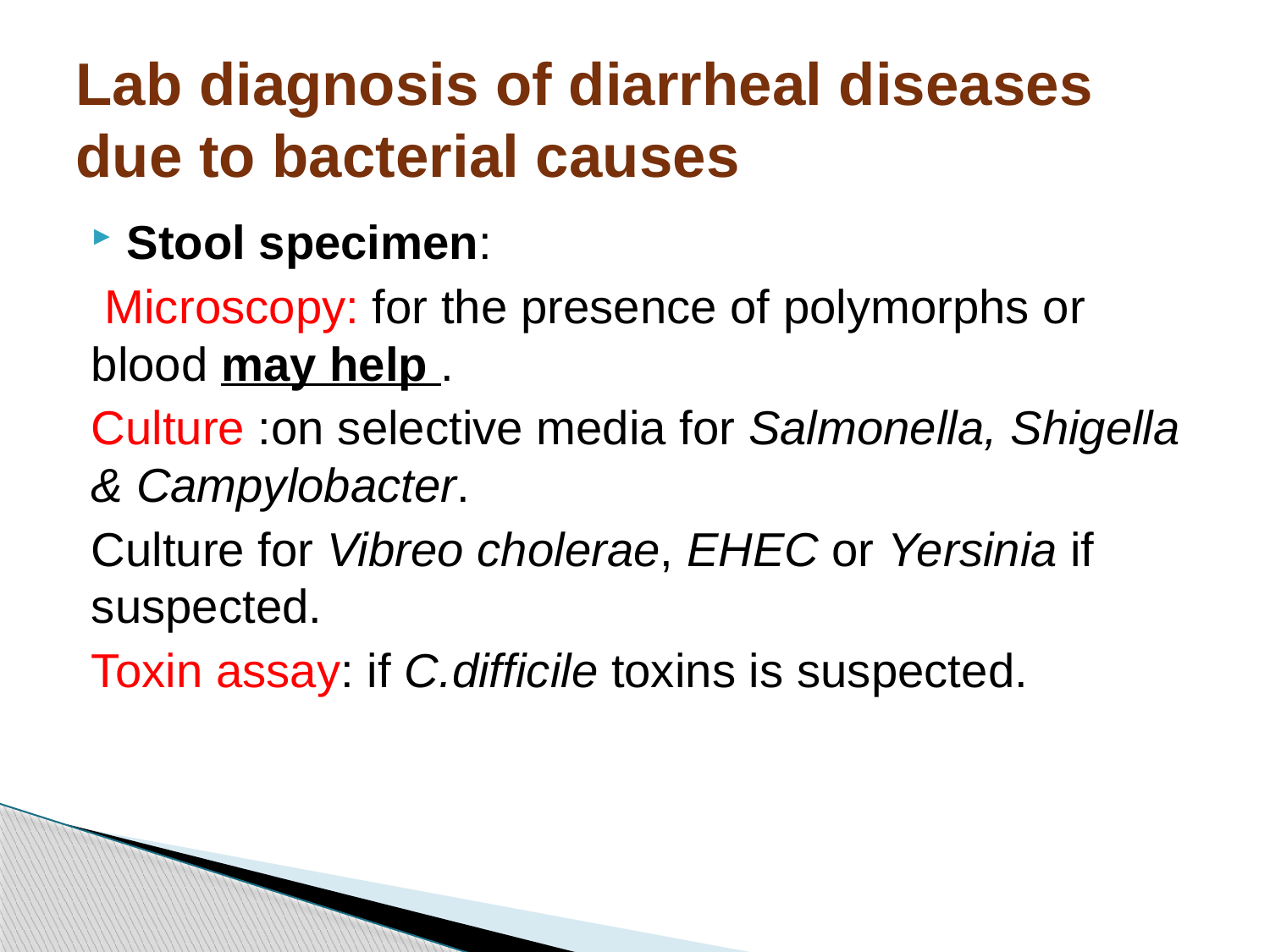

# Lab diagnosis of diarrheal diseases due to bacterial causes
Stool specimen:
 Microscopy: for the presence of polymorphs or blood may help .
Culture :on selective media for Salmonella, Shigella & Campylobacter.
Culture for Vibreo cholerae, EHEC or Yersinia if suspected.
Toxin assay: if C.difficile toxins is suspected.